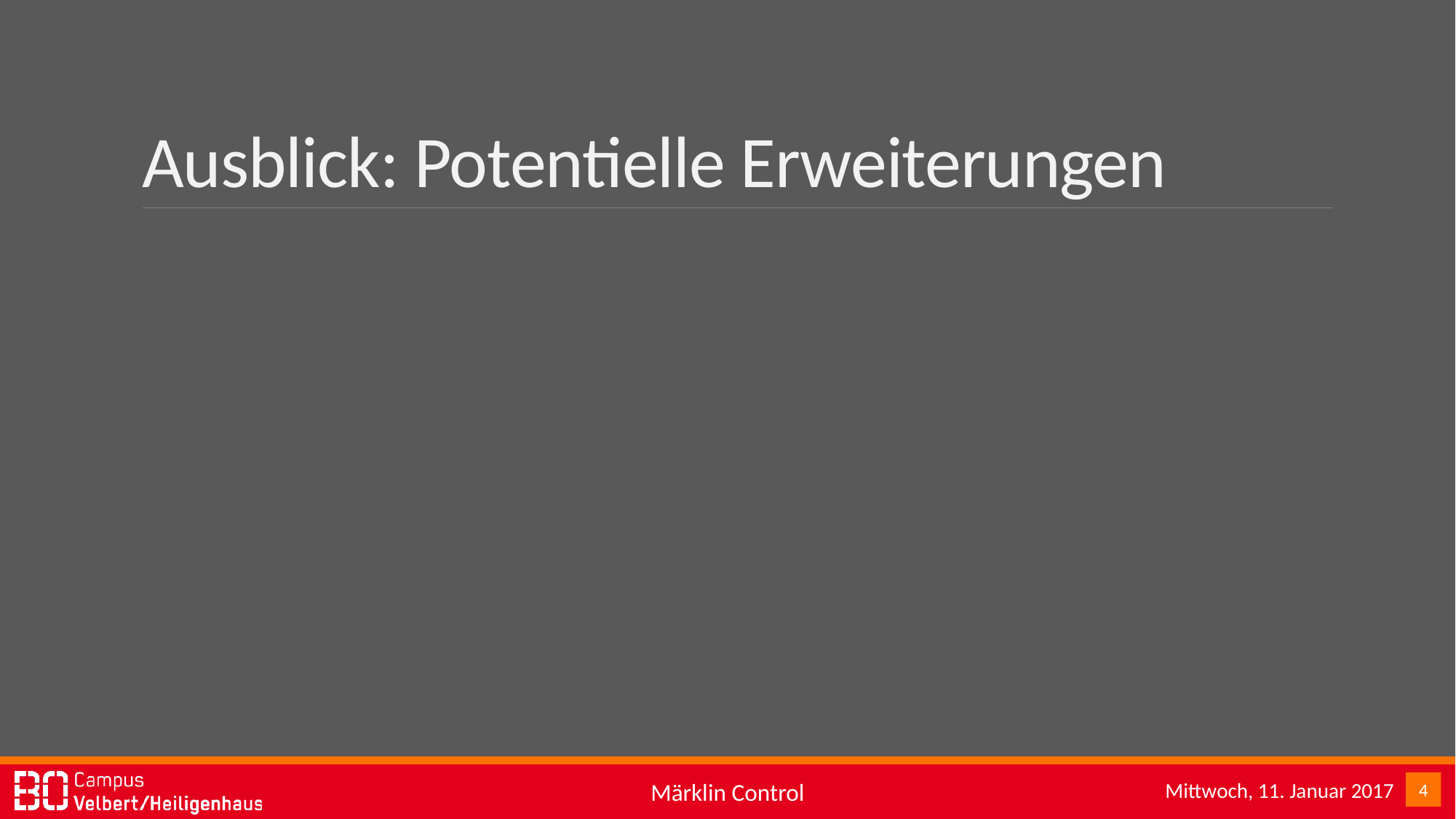

# Ausblick: Potentielle Erweiterungen

Mittwoch, 11. Januar 2017
4